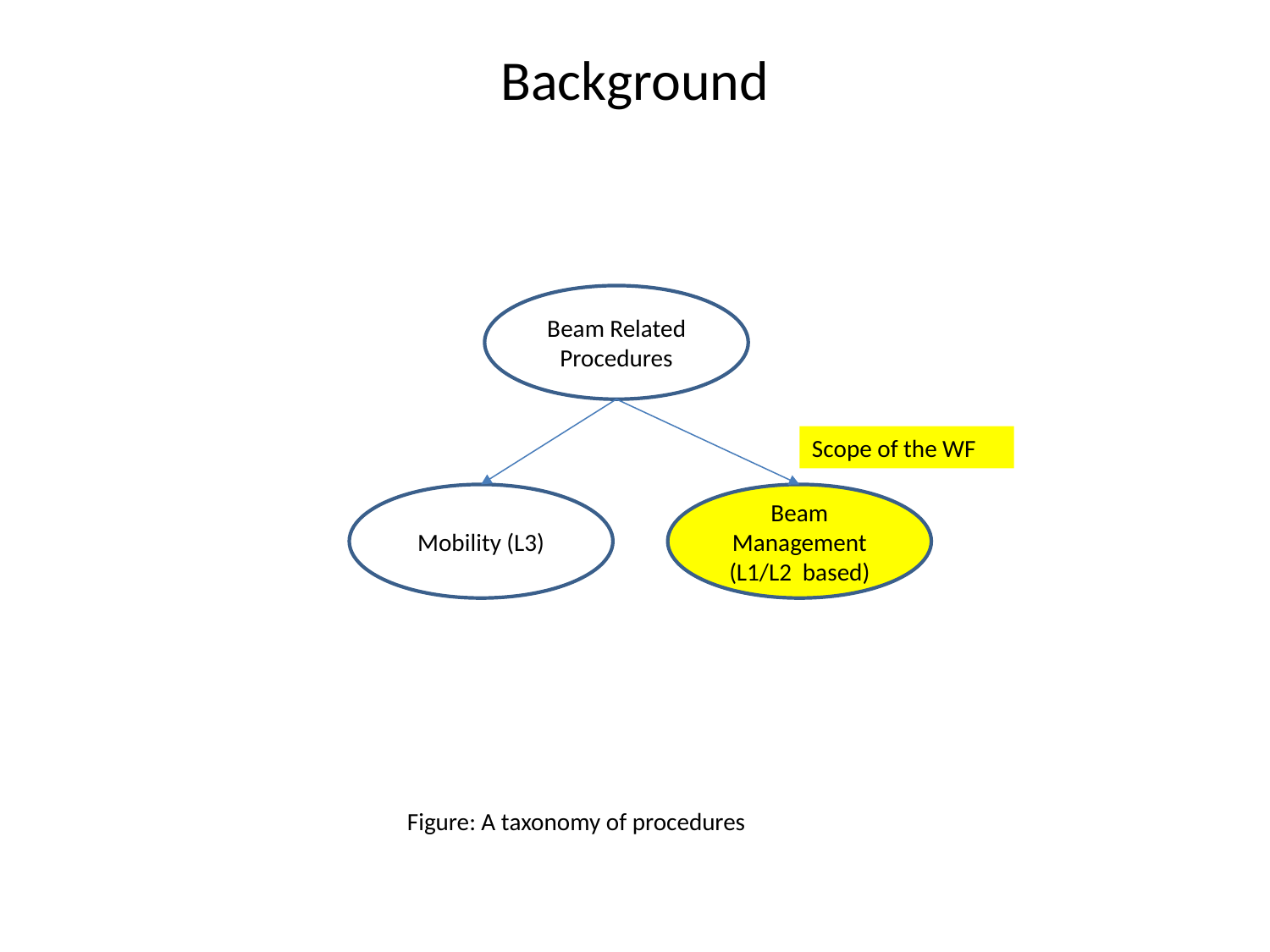

# Background
Beam Related Procedures
Scope of the WF
Mobility (L3)
Beam Management (L1/L2  based)
Figure: A taxonomy of procedures